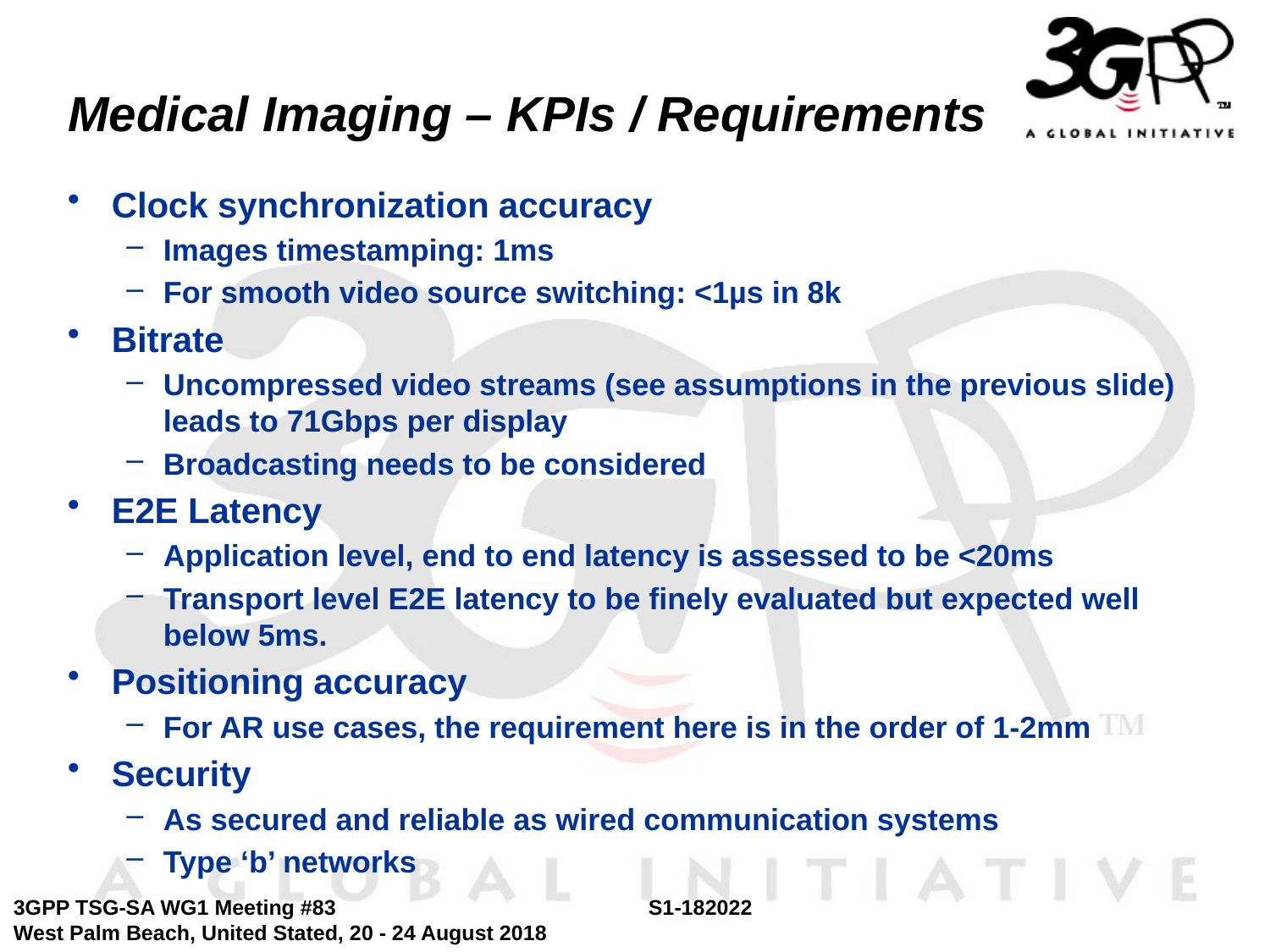

# Medical Imaging – KPIs / Requirements
Clock synchronization accuracy
Images timestamping: 1ms
For smooth video source switching: <1µs in 8k
Bitrate
Uncompressed video streams (see assumptions in the previous slide) leads to 71Gbps per display
Broadcasting needs to be considered
E2E Latency
Application level, end to end latency is assessed to be <20ms
Transport level E2E latency to be finely evaluated but expected well below 5ms.
Positioning accuracy
For AR use cases, the requirement here is in the order of 1-2mm
Security
As secured and reliable as wired communication systems
Type ‘b’ networks